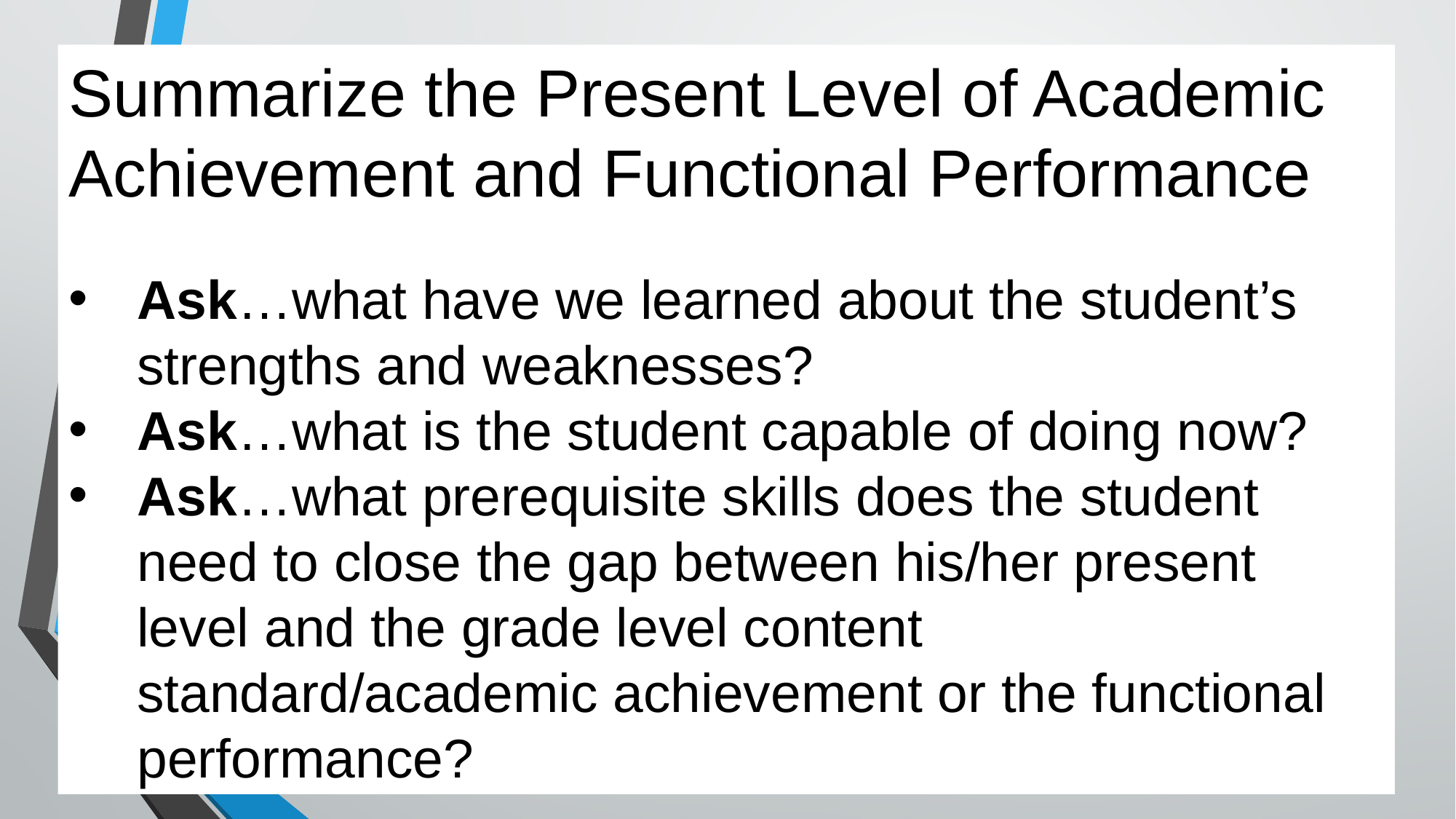

Summarize the Present Level of Academic Achievement and Functional Performance

Ask…what have we learned about the student’s strengths and weaknesses?
Ask…what is the student capable of doing now?
Ask…what prerequisite skills does the student need to close the gap between his/her present level and the grade level content standard/academic achievement or the functional performance?